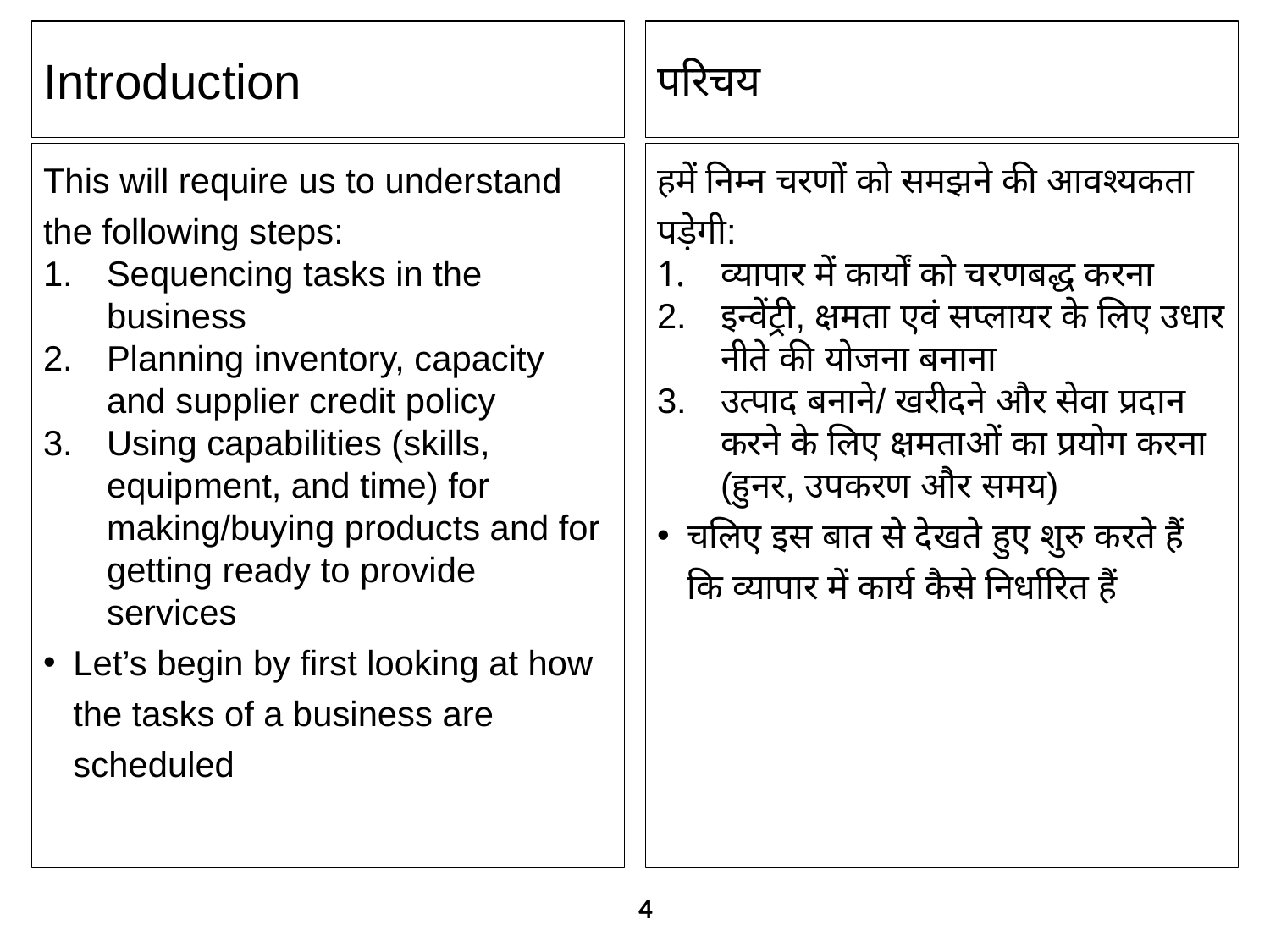

Introduction
परिचय
This will require us to understand the following steps:
Sequencing tasks in the business
Planning inventory, capacity and supplier credit policy
Using capabilities (skills, equipment, and time) for making/buying products and for getting ready to provide services
Let’s begin by first looking at how the tasks of a business are scheduled
हमें निम्न चरणों को समझने की आवश्यकता पड़ेगी:
व्यापार में कार्यों को चरणबद्ध करना
इन्वेंट्री, क्षमता एवं सप्लायर के लिए उधार नीते की योजना बनाना
उत्पाद बनाने/ खरीदने और सेवा प्रदान करने के लिए क्षमताओं का प्रयोग करना (हुनर, उपकरण और समय)
चलिए इस बात से देखते हुए शुरु करते हैं कि व्यापार में कार्य कैसे निर्धारित हैं
4